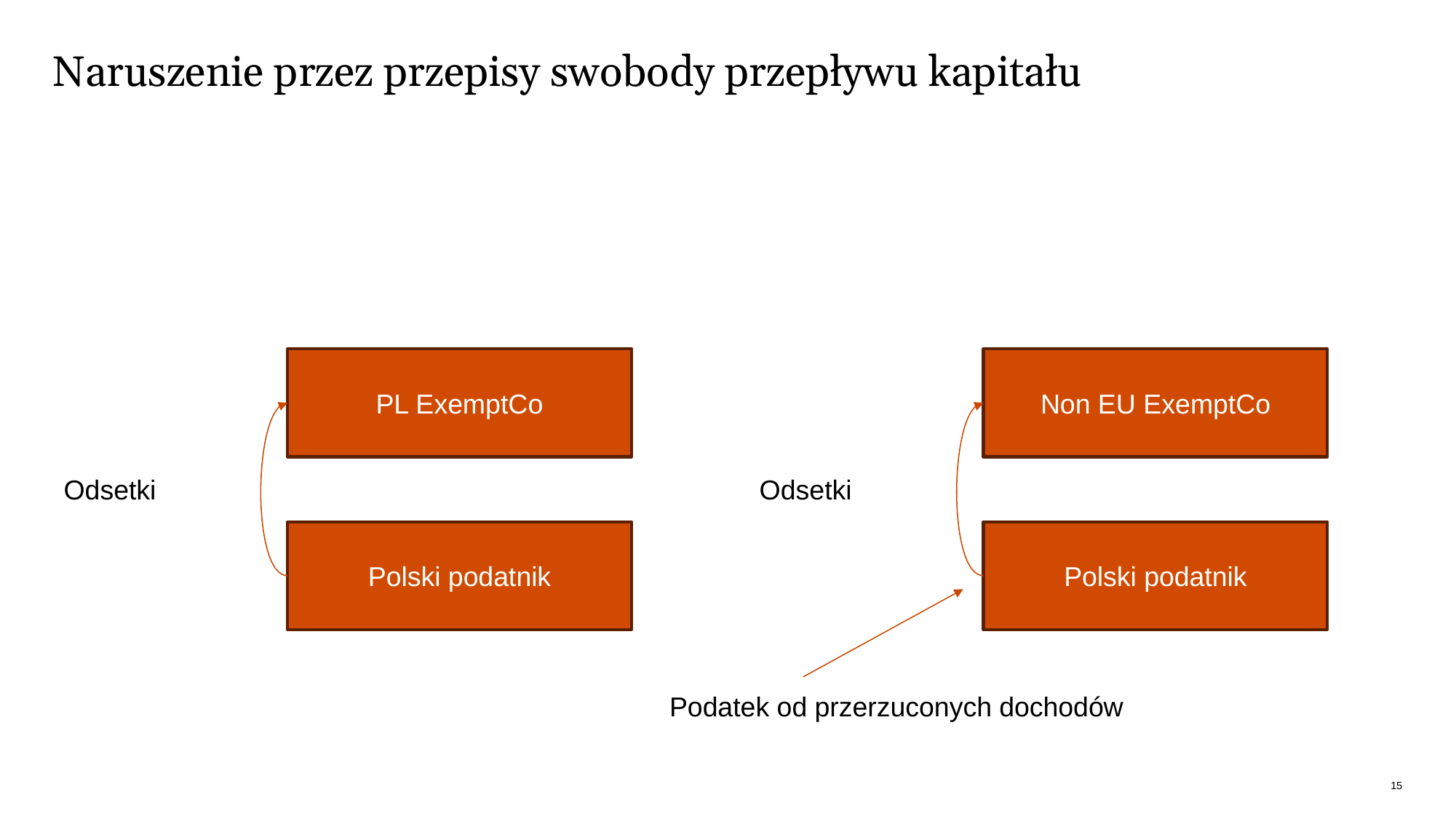

# Naruszenie przez przepisy swobody przepływu kapitału
PL ExemptCo
Non EU ExemptCo
Odsetki
Odsetki
Polski podatnik
Polski podatnik
Podatek od przerzuconych dochodów
15